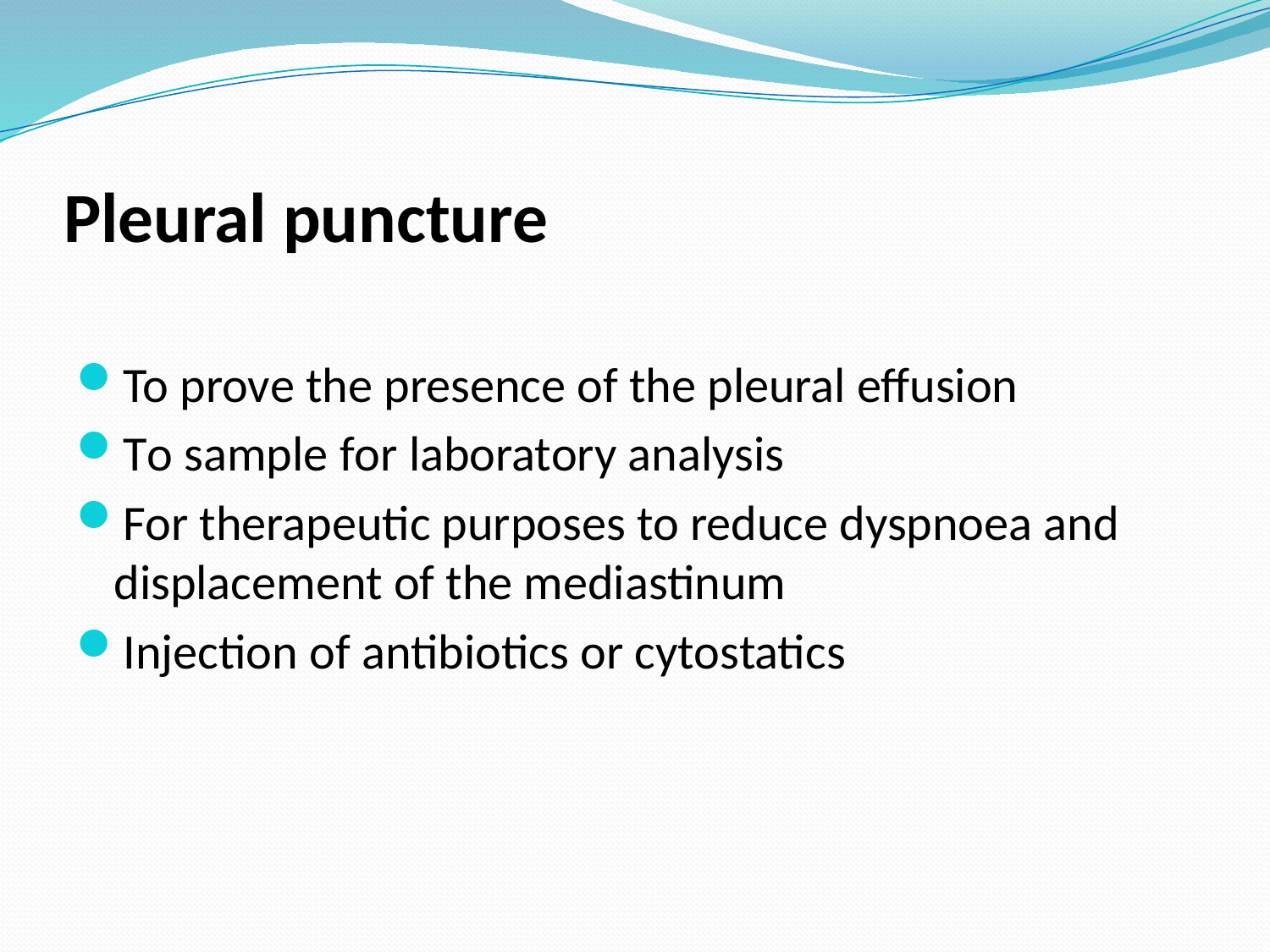

# Pleural puncture
To prove the presence of the pleural effusion
To sample for laboratory analysis
For therapeutic purposes to reduce dyspnoea and displacement of the mediastinum
Injection of antibiotics or cytostatics